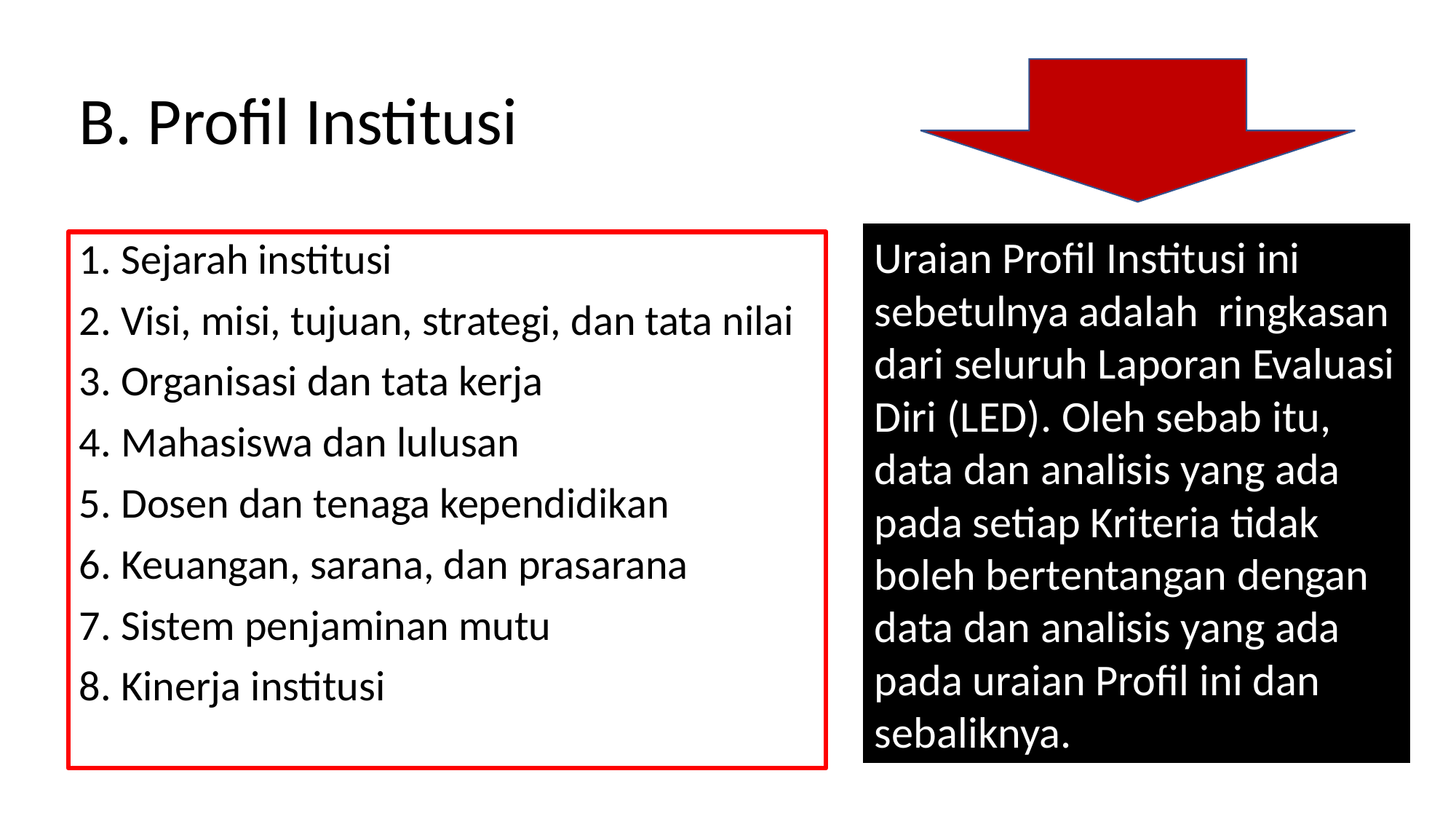

# B. Profil Institusi

Uraian Profil Institusi ini sebetulnya adalah  ringkasan dari seluruh Laporan Evaluasi Diri (LED). Oleh sebab itu, data dan analisis yang ada pada setiap Kriteria tidak boleh bertentangan dengan data dan analisis yang ada pada uraian Profil ini dan sebaliknya.
1. Sejarah institusi
2. Visi, misi, tujuan, strategi, dan tata nilai
3. Organisasi dan tata kerja
4. Mahasiswa dan lulusan
5. Dosen dan tenaga kependidikan
6. Keuangan, sarana, dan prasarana
7. Sistem penjaminan mutu
8. Kinerja institusi